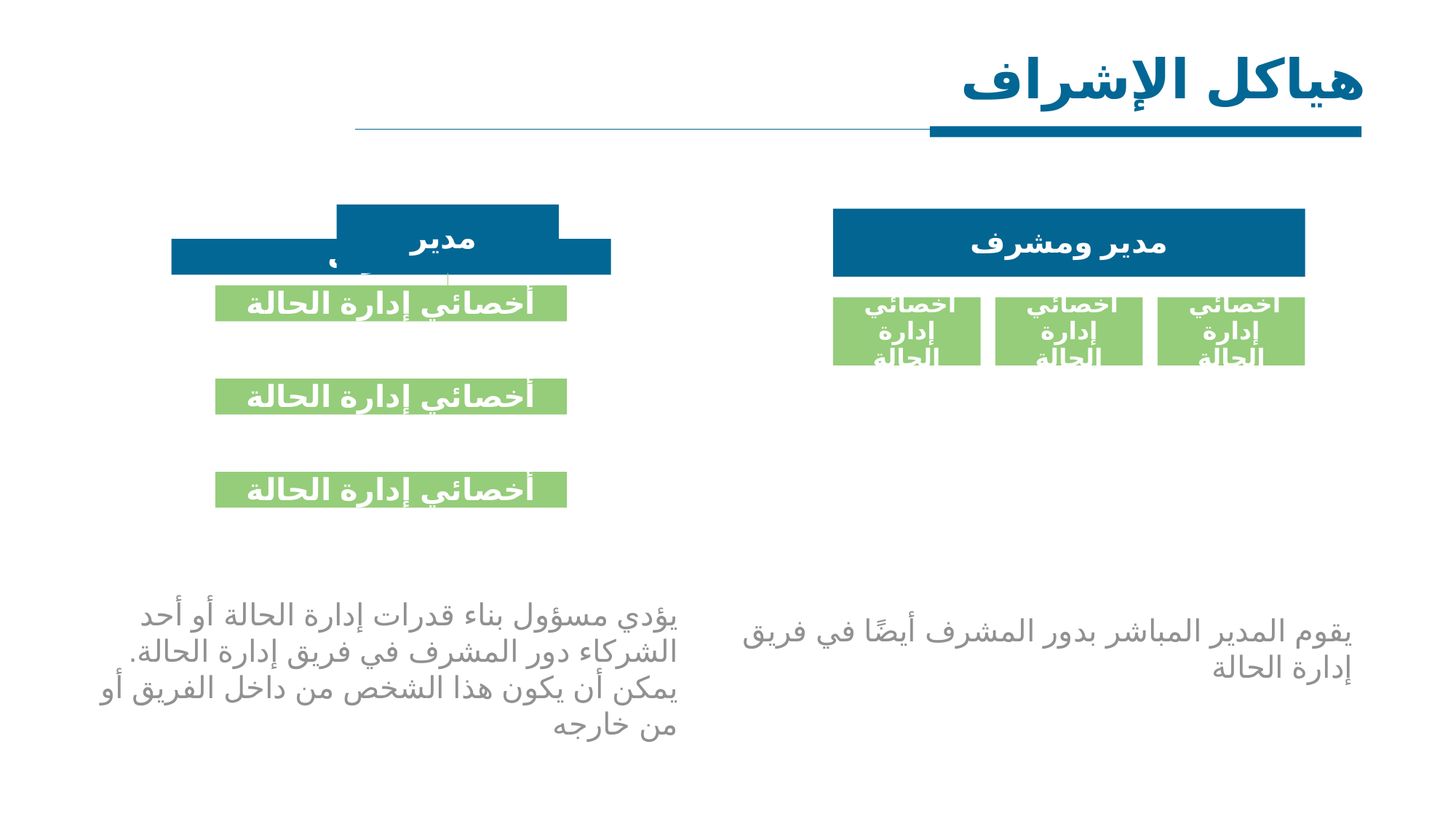

هياكل الإشراف

 مدير
مدير ومشرف
أخصائي
إدارة الحالة
أخصائي
إدارة الحالة
أخصائي
إدارة الحالة
المشرف
أخصائي إدارة الحالة
أخصائي إدارة الحالة
أخصائي إدارة الحالة
يؤدي مسؤول بناء قدرات إدارة الحالة أو أحد الشركاء دور المشرف في فريق إدارة الحالة. يمكن أن يكون هذا الشخص من داخل الفريق أو من خارجه
يقوم المدير المباشر بدور المشرف أيضًا في فريق إدارة الحالة